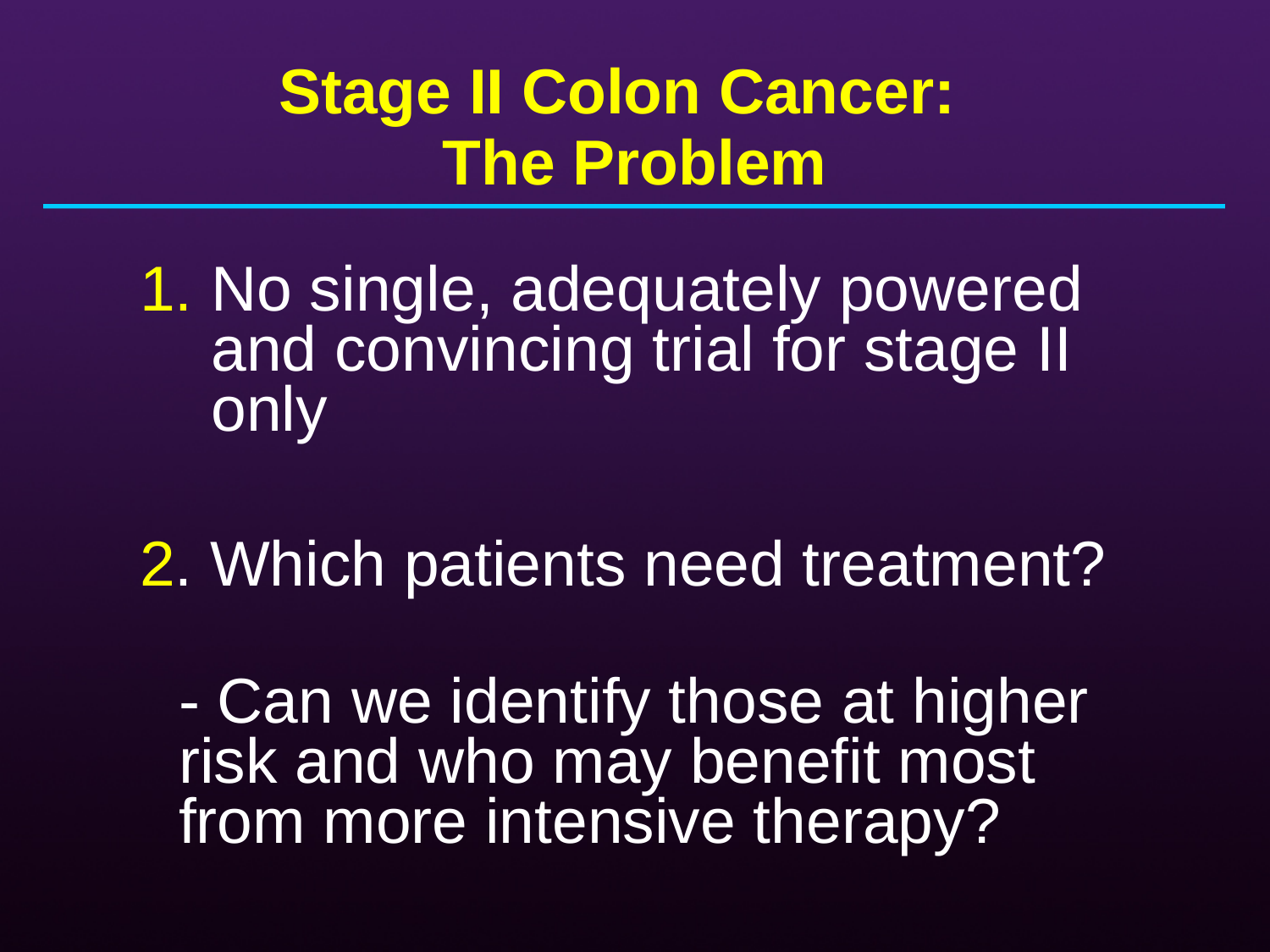

# Stage II Colon Cancer: The Problem
No single, adequately powered and convincing trial for stage II only

2. Which patients need treatment?
	- Can we identify those at higher risk and who may benefit most from more intensive therapy?